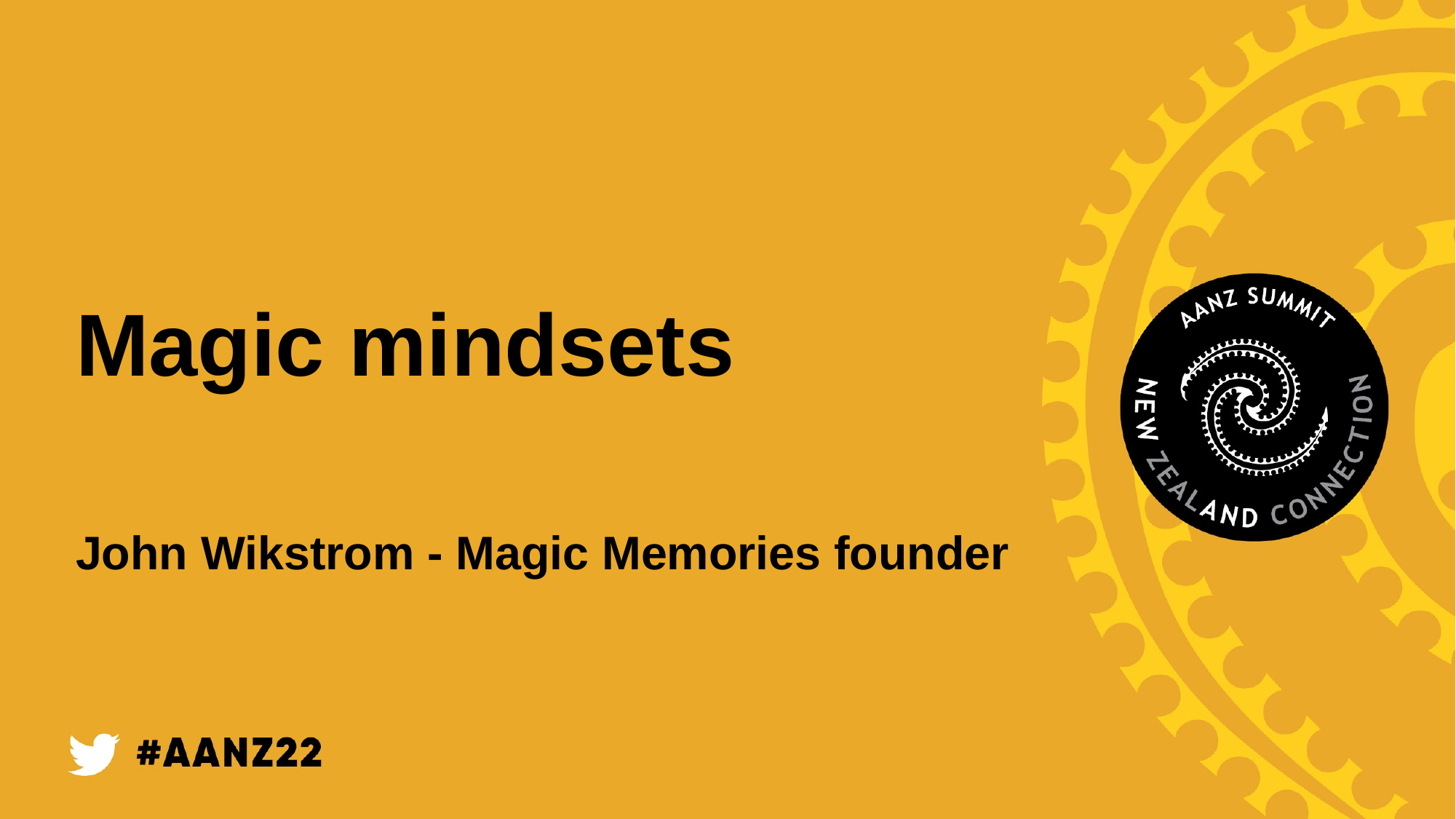

Magic mindsets
John Wikstrom - Magic Memories founder